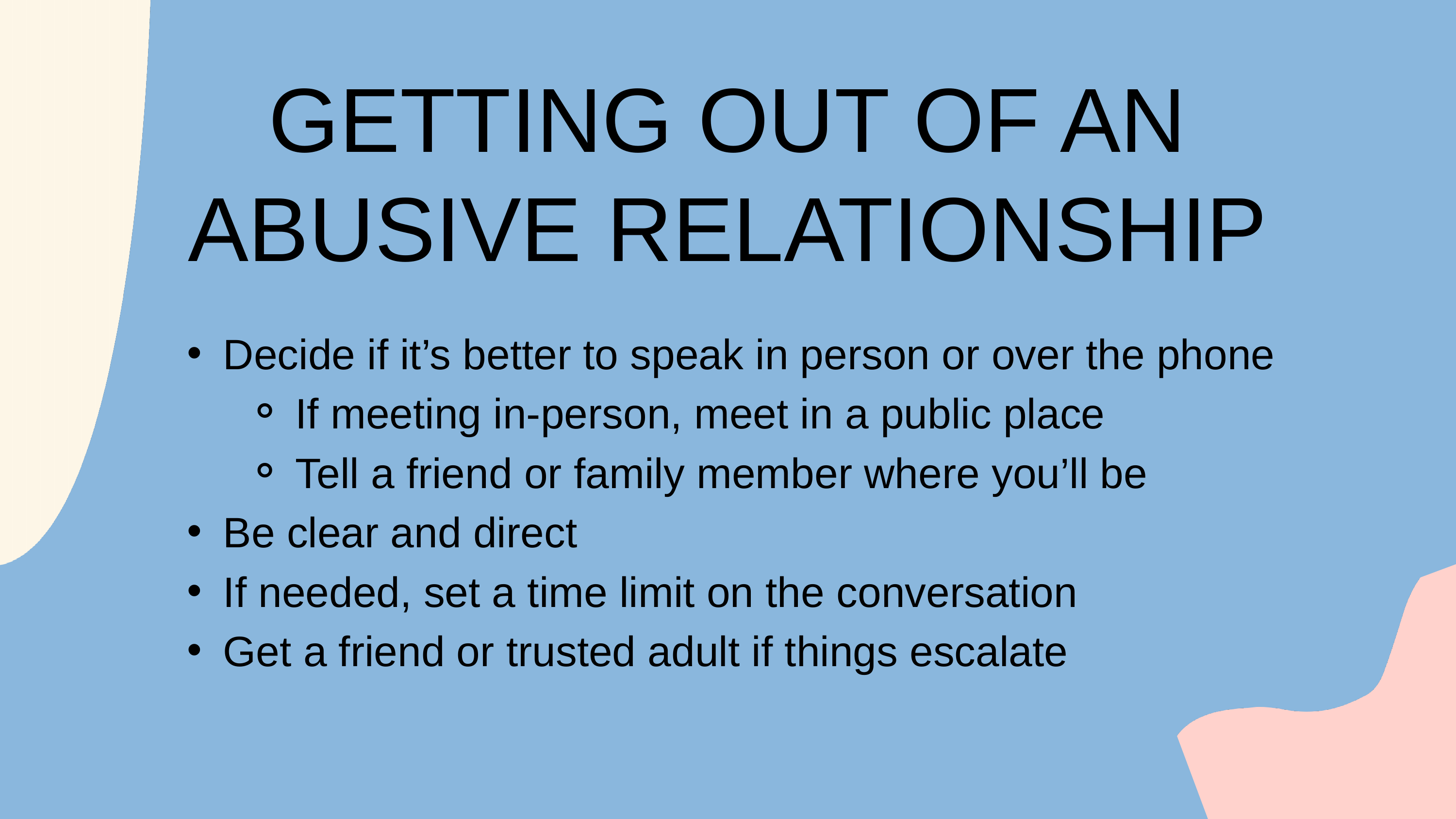

GETTING OUT OF AN ABUSIVE RELATIONSHIP

Decide if it’s better to speak in person or over the phone
If meeting in-person, meet in a public place
Tell a friend or family member where you’ll be
Be clear and direct
If needed, set a time limit on the conversation
Get a friend or trusted adult if things escalate